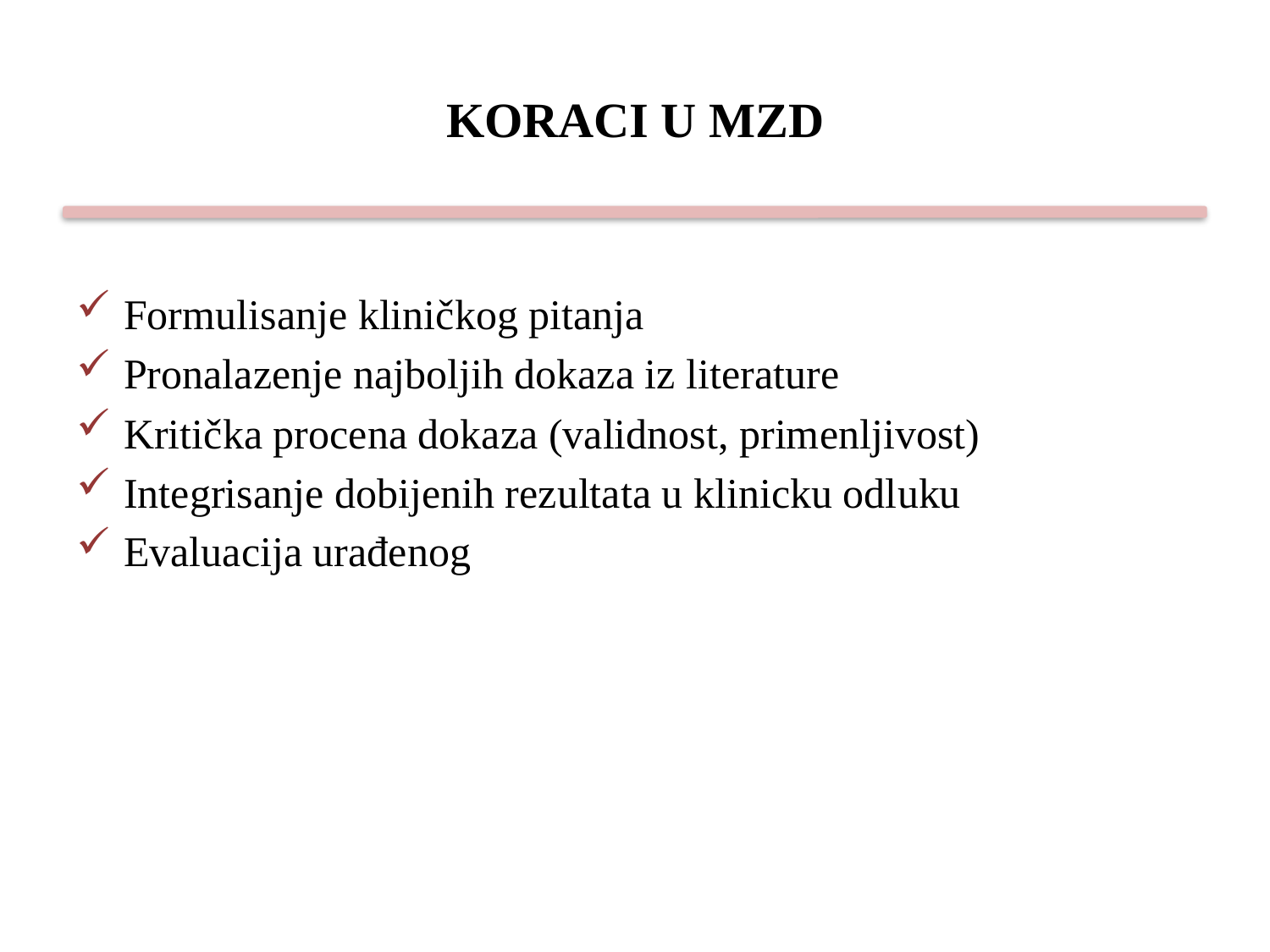

# KORACI U MZD

Formulisanje kliničkog pitanja
Pronalazenje najboljih dokaza iz literature
Kritička procena dokaza (validnost, primenljivost)
Integrisanje dobijenih rezultata u klinicku odluku
Evaluacija urađenog